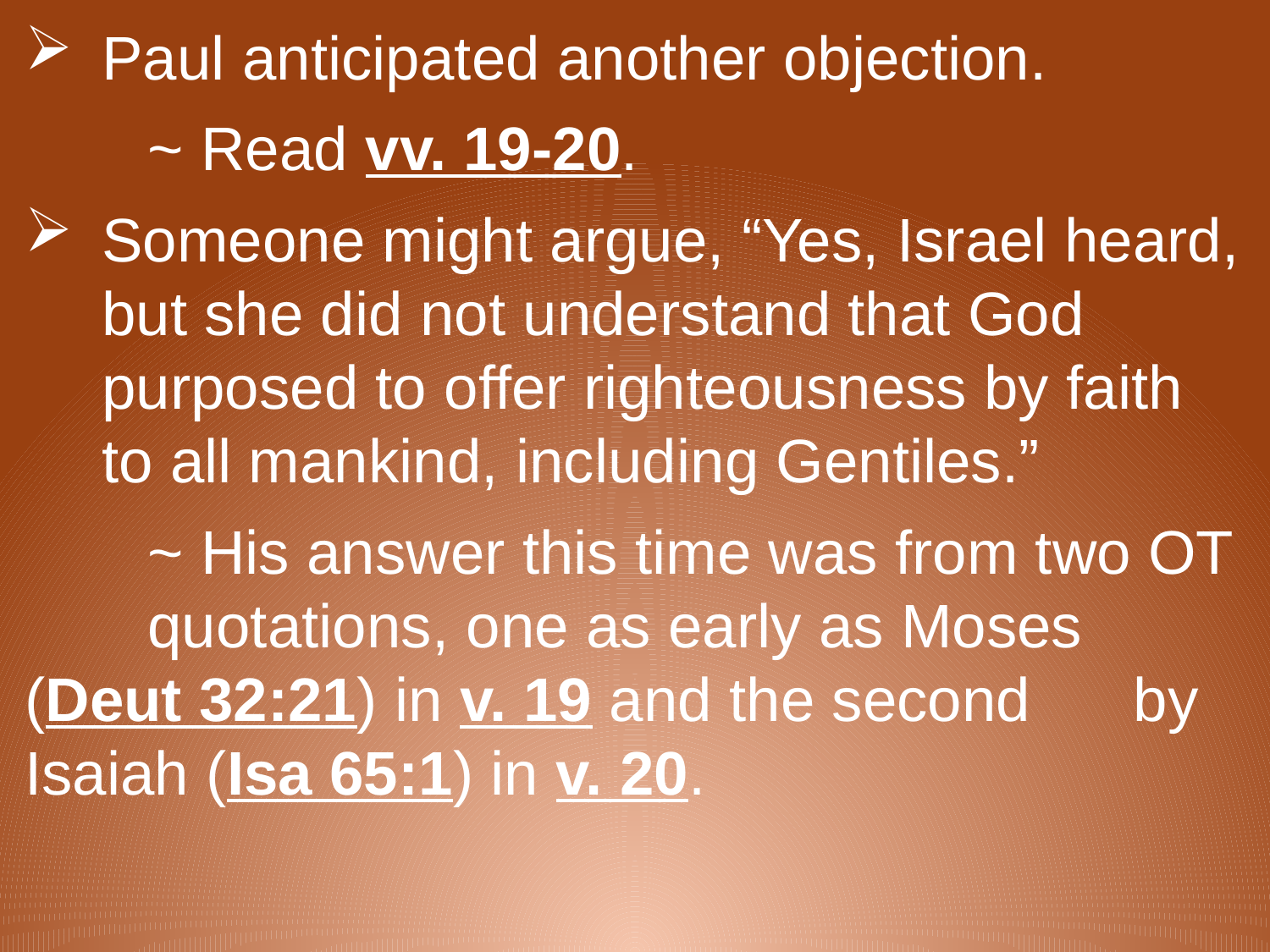

Paul anticipated another objection.
		~ Read vv. 19-20.
Someone might argue, “Yes, Israel heard, but she did not understand that God purposed to offer righteousness by faith to all mankind, including Gentiles.”
		~ His answer this time was from two OT 					quotations, one as early as Moses 						(Deut 32:21) in v. 19 and the second 					by Isaiah (Isa 65:1) in v. 20.